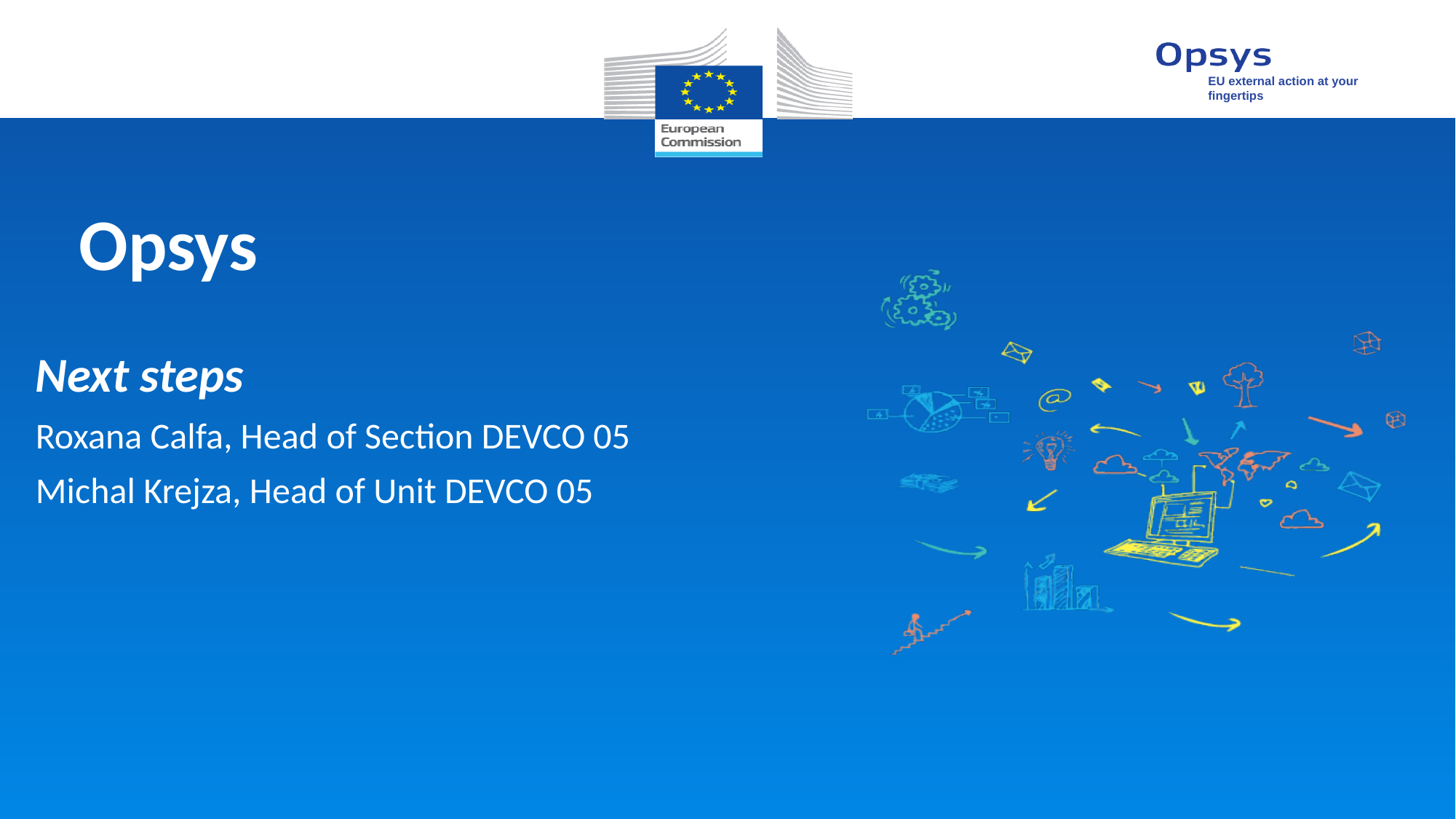

Opsys
Next steps
Roxana Calfa, Head of Section DEVCO 05
Michal Krejza, Head of Unit DEVCO 05